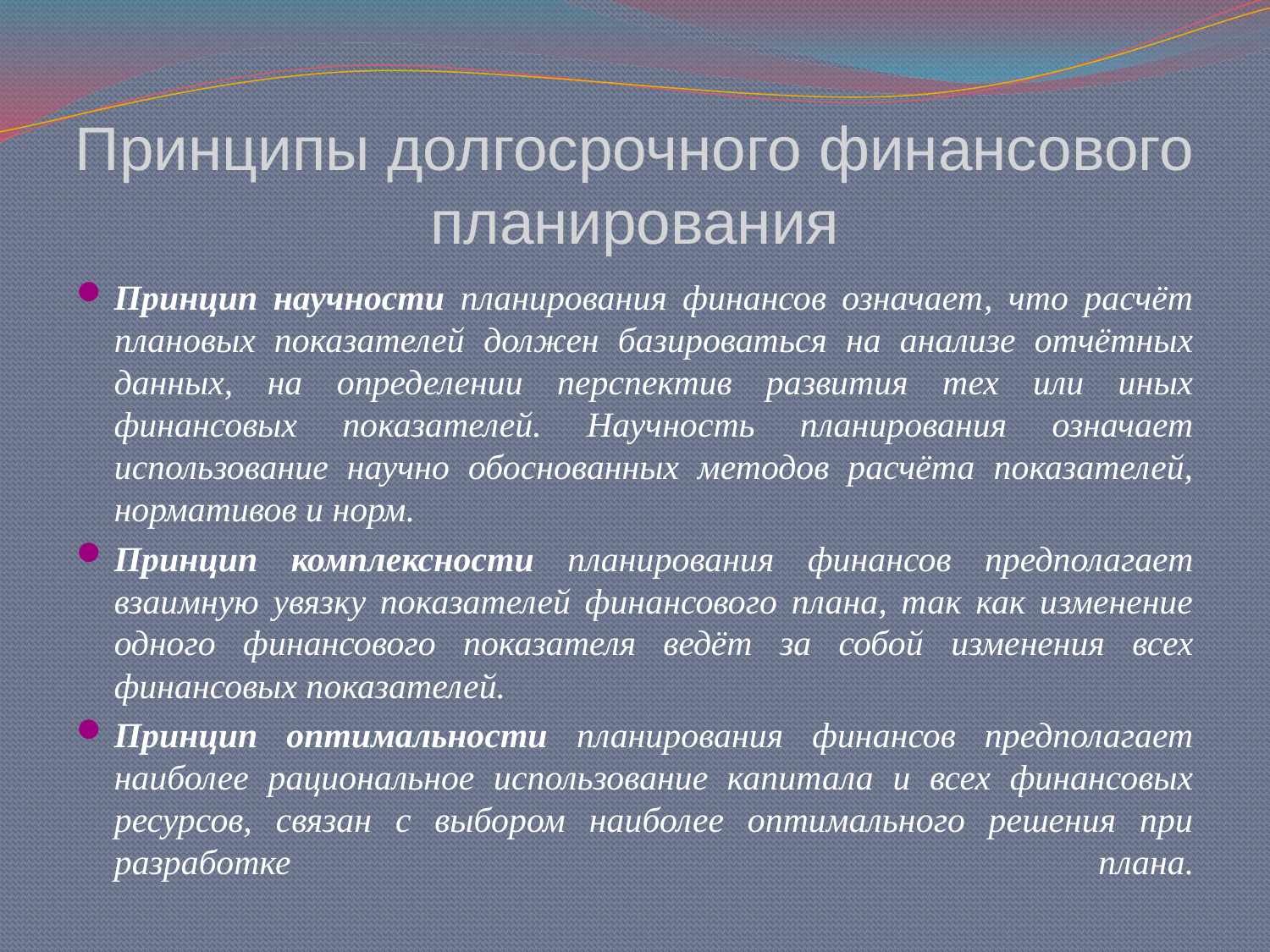

# Принципы долгосрочного финансового планирования
Принцип научности планирования финансов означает, что расчёт плановых показателей должен базироваться на анализе отчётных данных, на определении перспектив развития тех или иных финансовых показателей. Научность планирования означает использование научно обоснованных методов расчёта показателей, нормативов и норм.
Принцип комплексности планирования финансов предполагает взаимную увязку показателей финансового плана, так как изменение одного финансового показателя ведёт за собой изменения всех финансовых показателей.
Принцип оптимальности планирования финансов предполагает наиболее рациональное использование капитала и всех финансовых ресурсов, связан с выбором наиболее оптимального решения при разработке плана.